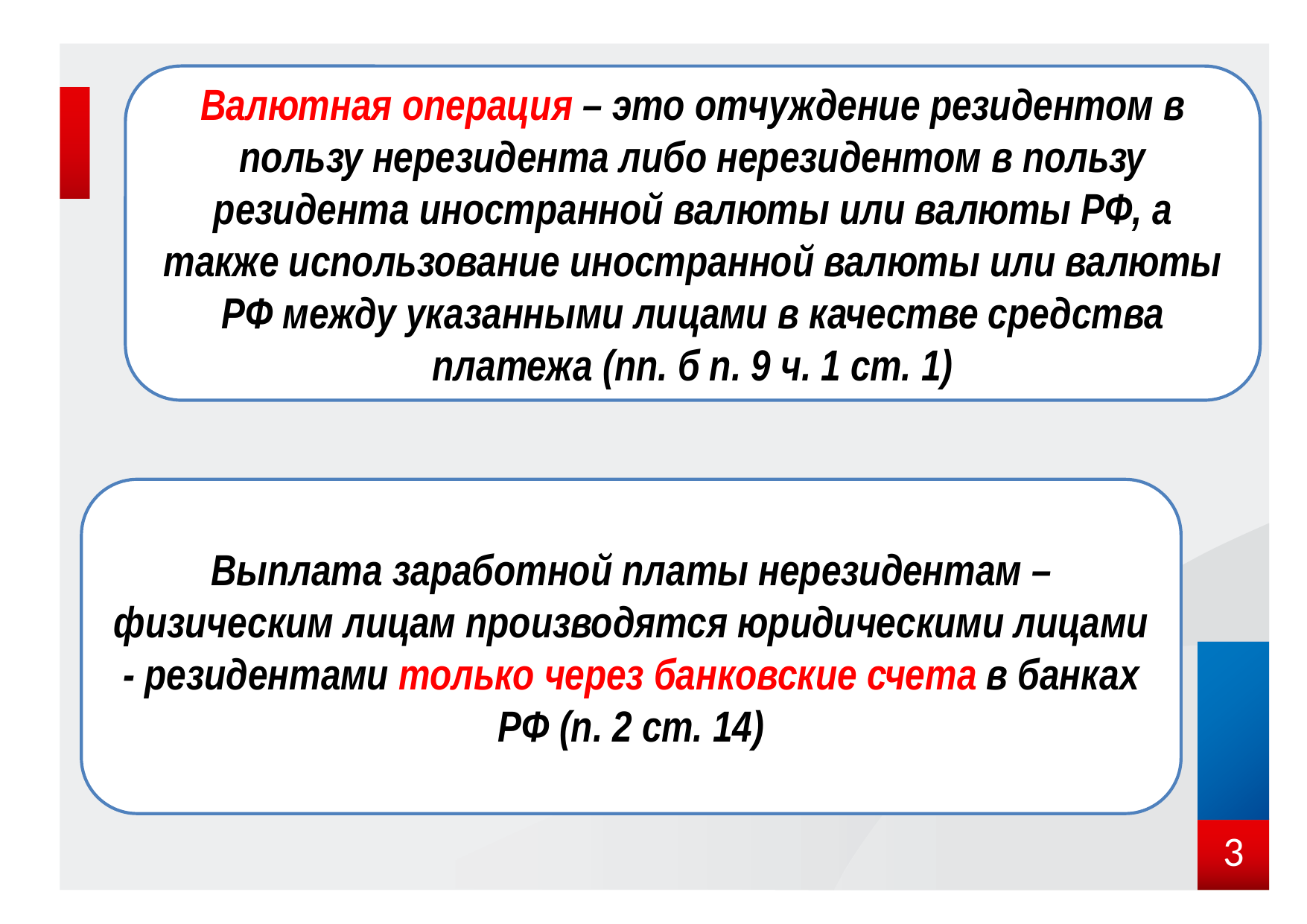

Валютная операция – это отчуждение резидентом в пользу нерезидента либо нерезидентом в пользу резидента иностранной валюты или валюты РФ, а также использование иностранной валюты или валюты РФ между указанными лицами в качестве средства платежа (пп. б п. 9 ч. 1 ст. 1)
Выплата заработной платы нерезидентам – физическим лицам производятся юридическими лицами - резидентами только через банковские счета в банках РФ (п. 2 ст. 14)
3